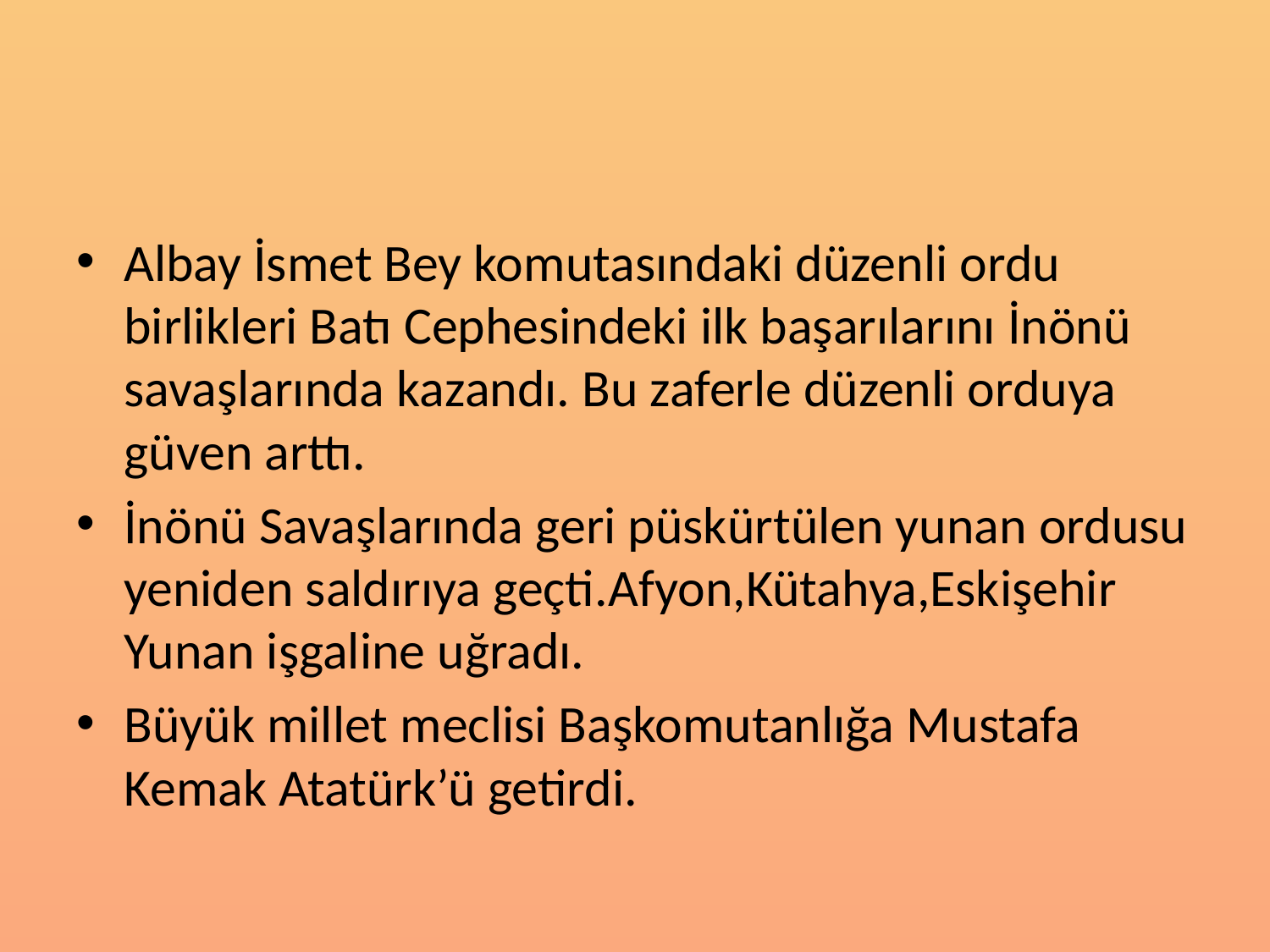

#
Albay İsmet Bey komutasındaki düzenli ordu birlikleri Batı Cephesindeki ilk başarılarını İnönü savaşlarında kazandı. Bu zaferle düzenli orduya güven arttı.
İnönü Savaşlarında geri püskürtülen yunan ordusu yeniden saldırıya geçti.Afyon,Kütahya,Eskişehir Yunan işgaline uğradı.
Büyük millet meclisi Başkomutanlığa Mustafa Kemak Atatürk’ü getirdi.